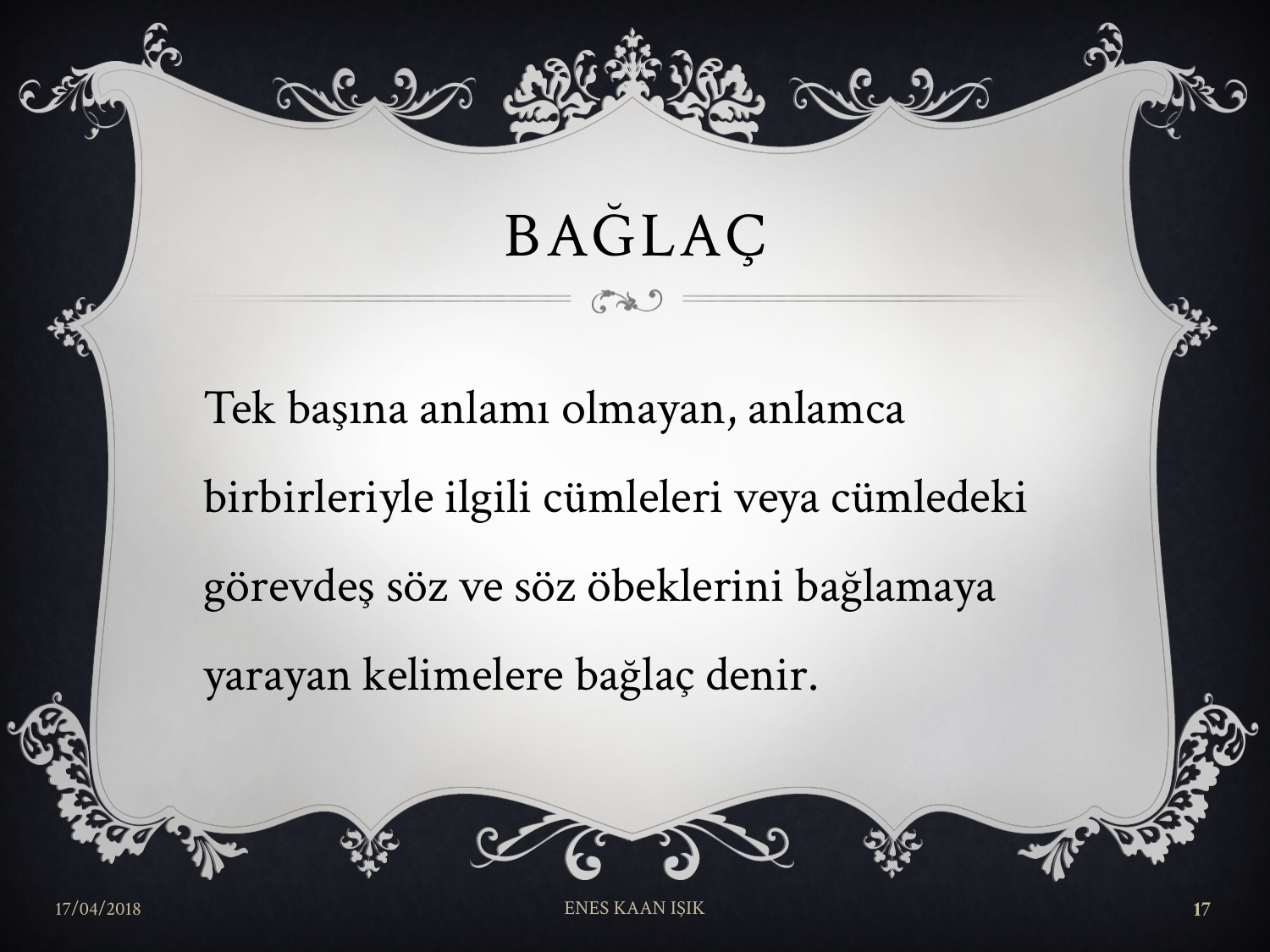

# BAĞLAÇ
Tek başına anlamı olmayan, anlamca birbirleriyle ilgili cümleleri veya cümledeki görevdeş söz ve söz öbeklerini bağlamaya yarayan kelimelere bağlaç denir.
17/04/2018
ENES KAAN IŞIK
17